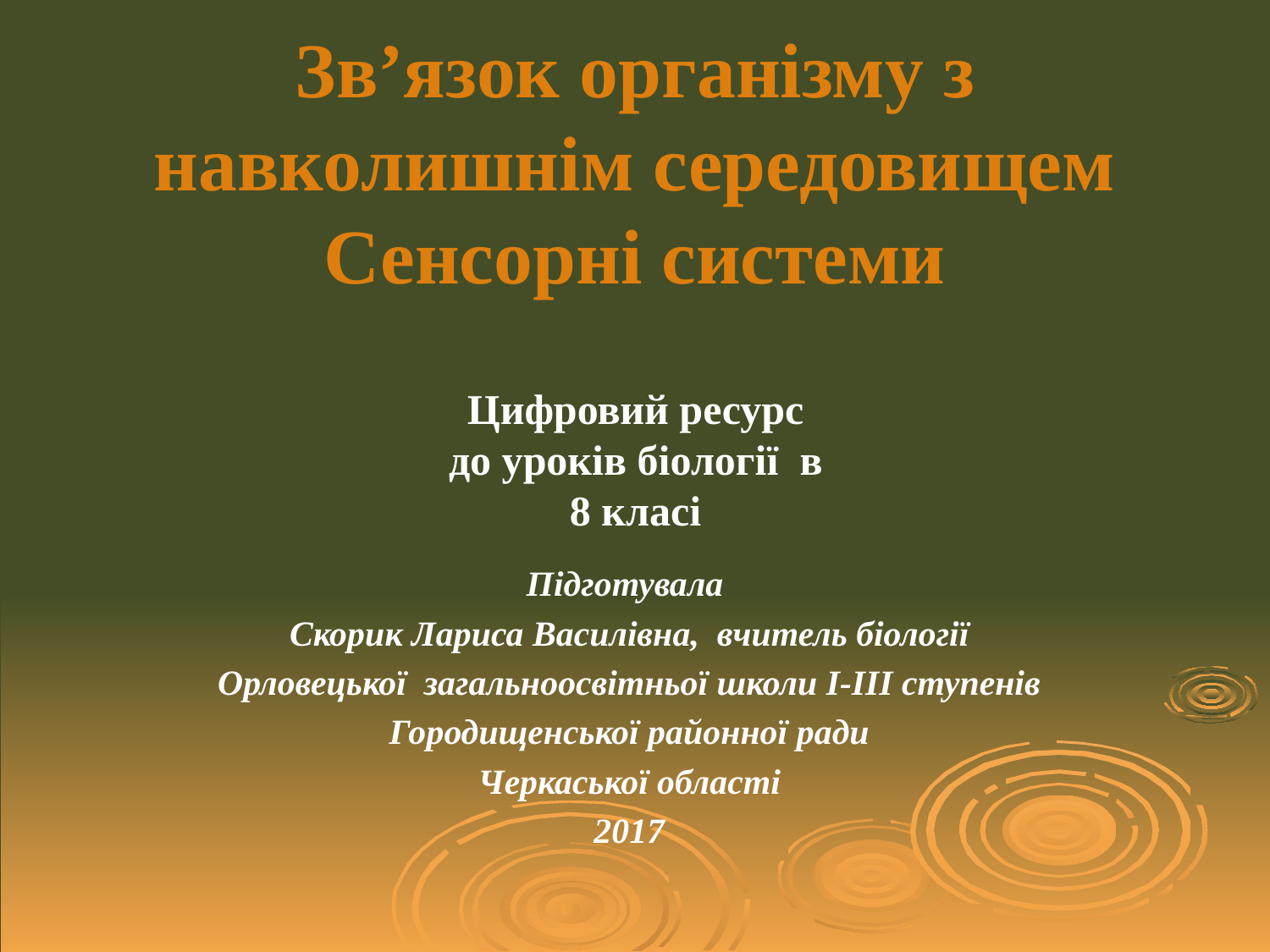

# Зв’язок організму з навколишнім середовищем Сенсорні системи
Цифровий ресурс до уроків біології  в 8 класі

Підготувала
Скорик Лариса Василівна,  вчитель біології
Орловецької  загальноосвітньої школи І-ІІІ ступенів
 Городищенської районної ради
Черкаської області
2017